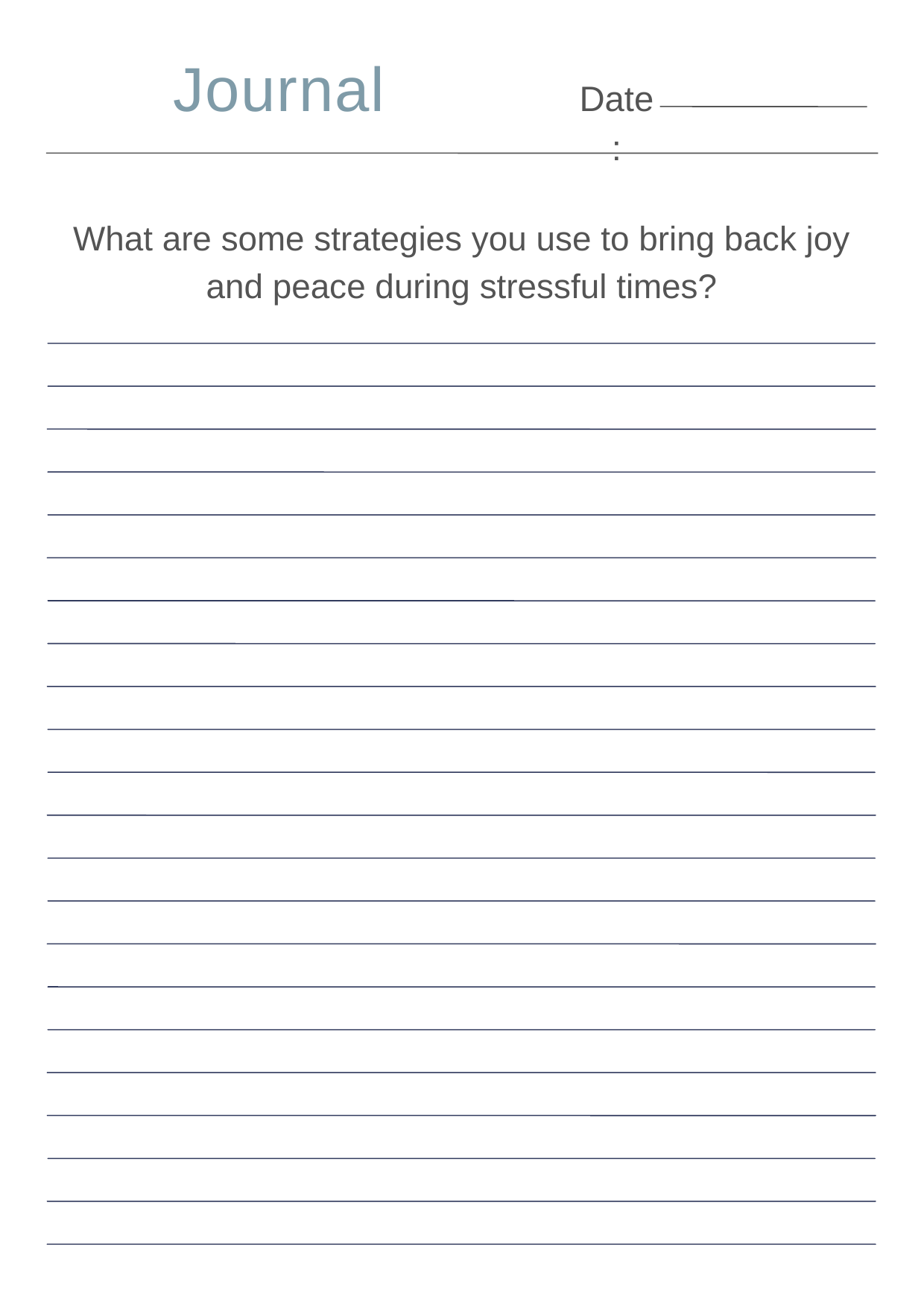

Journal
Date:

What are some strategies you use to bring back joy and peace during stressful times?